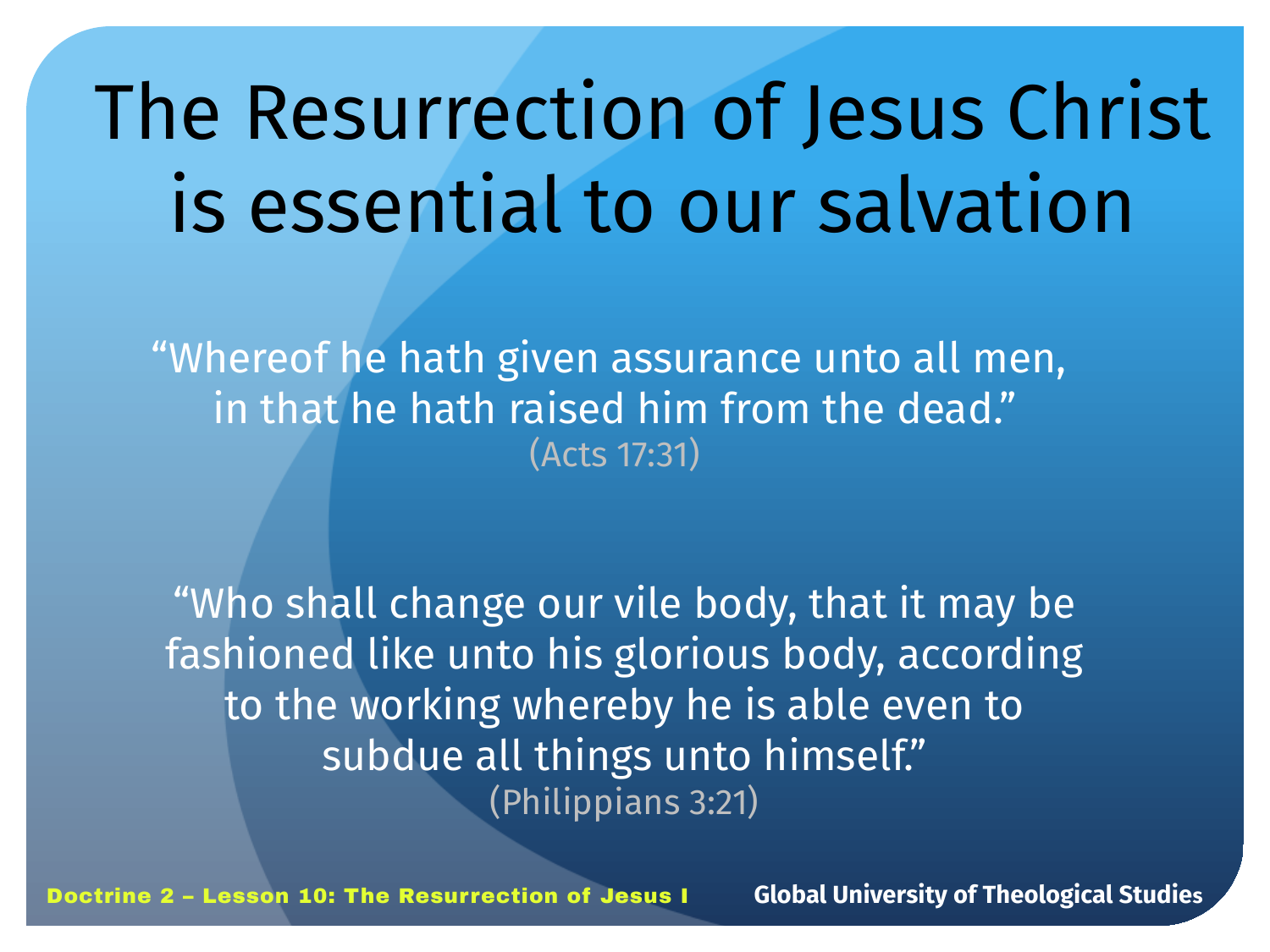

The Resurrection of Jesus Christ is essential to our salvation
“Whereof he hath given assurance unto all men,  in that he hath raised him from the dead.”
(Acts 17:31)
“Who shall change our vile body, that it may be fashioned like unto his glorious body, according to the working whereby he is able even to subdue all things unto himself.”
(Philippians 3:21)
Doctrine 2 – Lesson 10: The Resurrection of Jesus I        Global University of Theological Studies